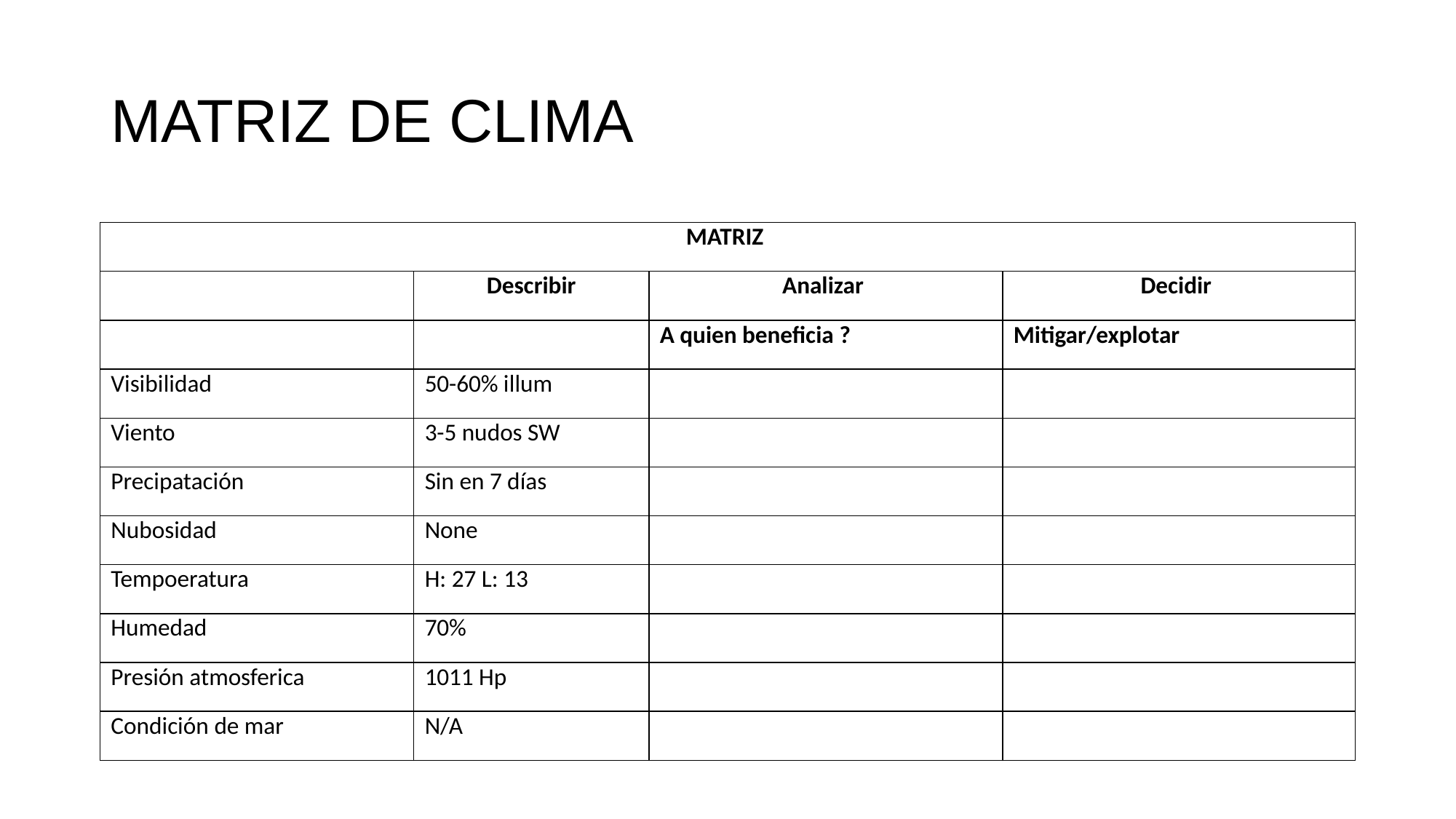

# MATRIZ DE CLIMA
| MATRIZ |  |  |  |
| --- | --- | --- | --- |
|  | Describir | Analizar | Decidir |
|  |  | A quien beneficia ? | Mitigar/explotar |
| Visibilidad | 50-60% illum |  |  |
| Viento | 3-5 nudos SW |  |  |
| Precipatación | Sin en 7 días |  |  |
| Nubosidad | None |  |  |
| Tempoeratura | H: 27 L: 13 |  |  |
| Humedad | 70% |  |  |
| Presión atmosferica | 1011 Hp |  |  |
| Condición de mar | N/A |  |  |